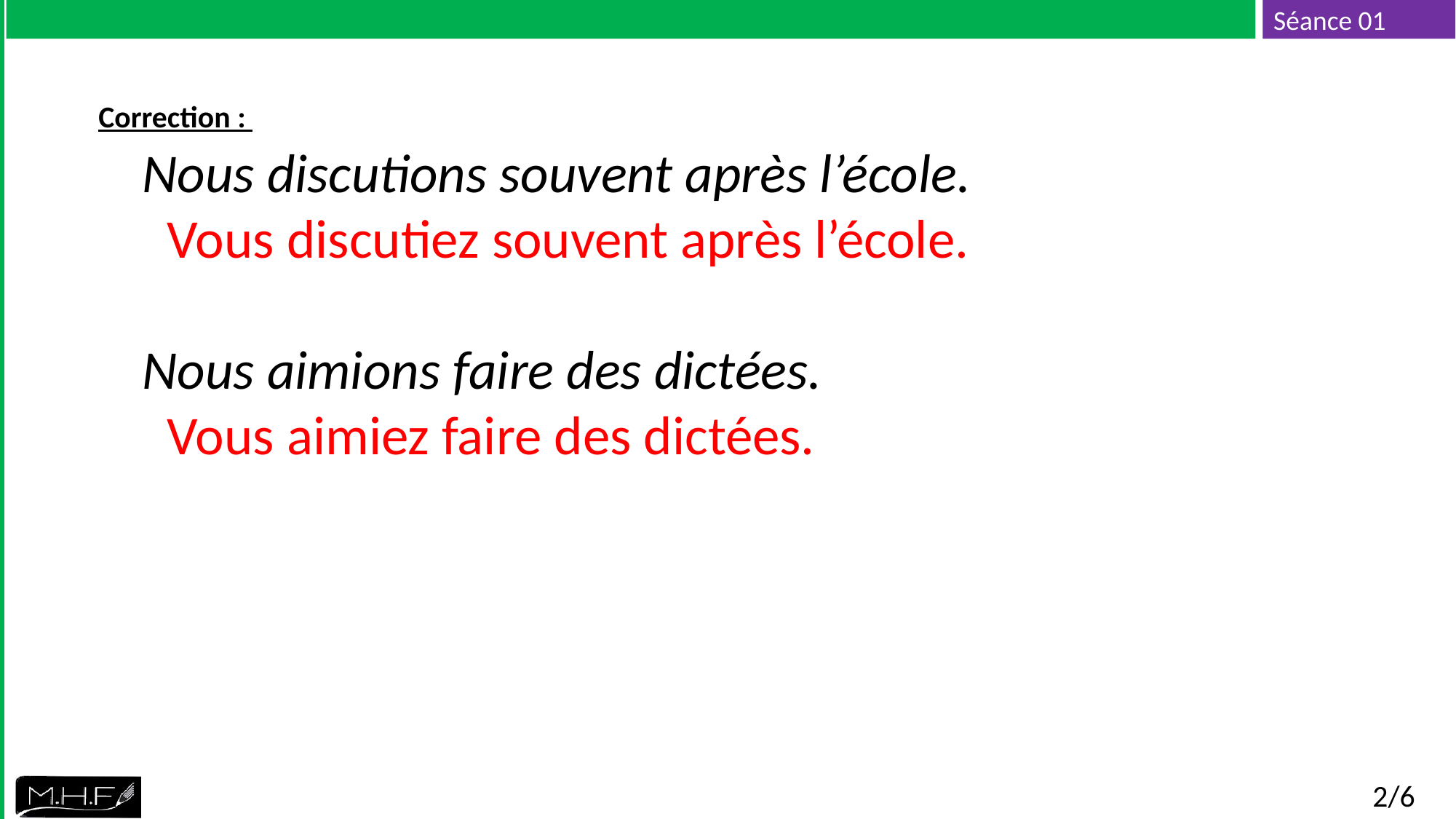

Correction :
Nous discutions souvent après l’école.
  Vous discutiez souvent après l’école.

Nous aimions faire des dictées.
  Vous aimiez faire des dictées.
2/6